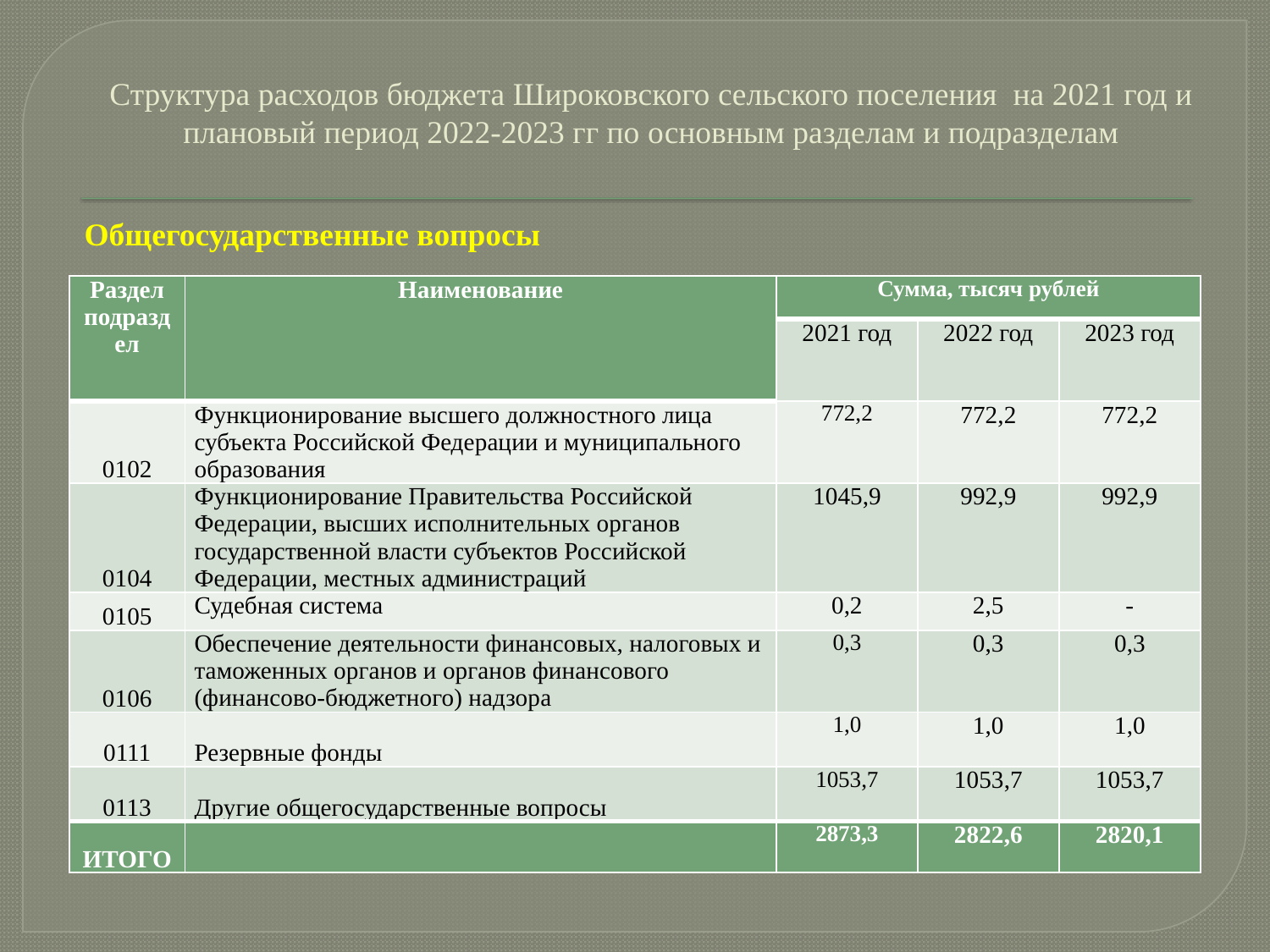

# Структура расходов бюджета Широковского сельского поселения  на 2021 год и плановый период 2022-2023 гг по основным разделам и подразделам
Общегосударственные вопросы
| Раздел подраздел | Наименование | Сумма, тысяч рублей |  |  |
| --- | --- | --- | --- | --- |
|  |  | 2021 год | 2022 год | 2023 год |
| 0102 | Функционирование высшего должностного лица субъекта Российской Федерации и муниципального образования | 772,2 | 772,2 | 772,2 |
| 0104 | Функционирование Правительства Российской Федерации, высших исполнительных органов государственной власти субъектов Российской Федерации, местных администраций | 1045,9 | 992,9 | 992,9 |
| 0105 | Судебная система | 0,2 | 2,5 | - |
| 0106 | Обеспечение деятельности финансовых, налоговых и таможенных органов и органов финансового (финансово-бюджетного) надзора | 0,3 | 0,3 | 0,3 |
| 0111 | Резервные фонды | 1,0 | 1,0 | 1,0 |
| 0113 | Другие общегосударственные вопросы | 1053,7 | 1053,7 | 1053,7 |
| ИТОГО |  | 2873,3 | 2822,6 | 2820,1 |